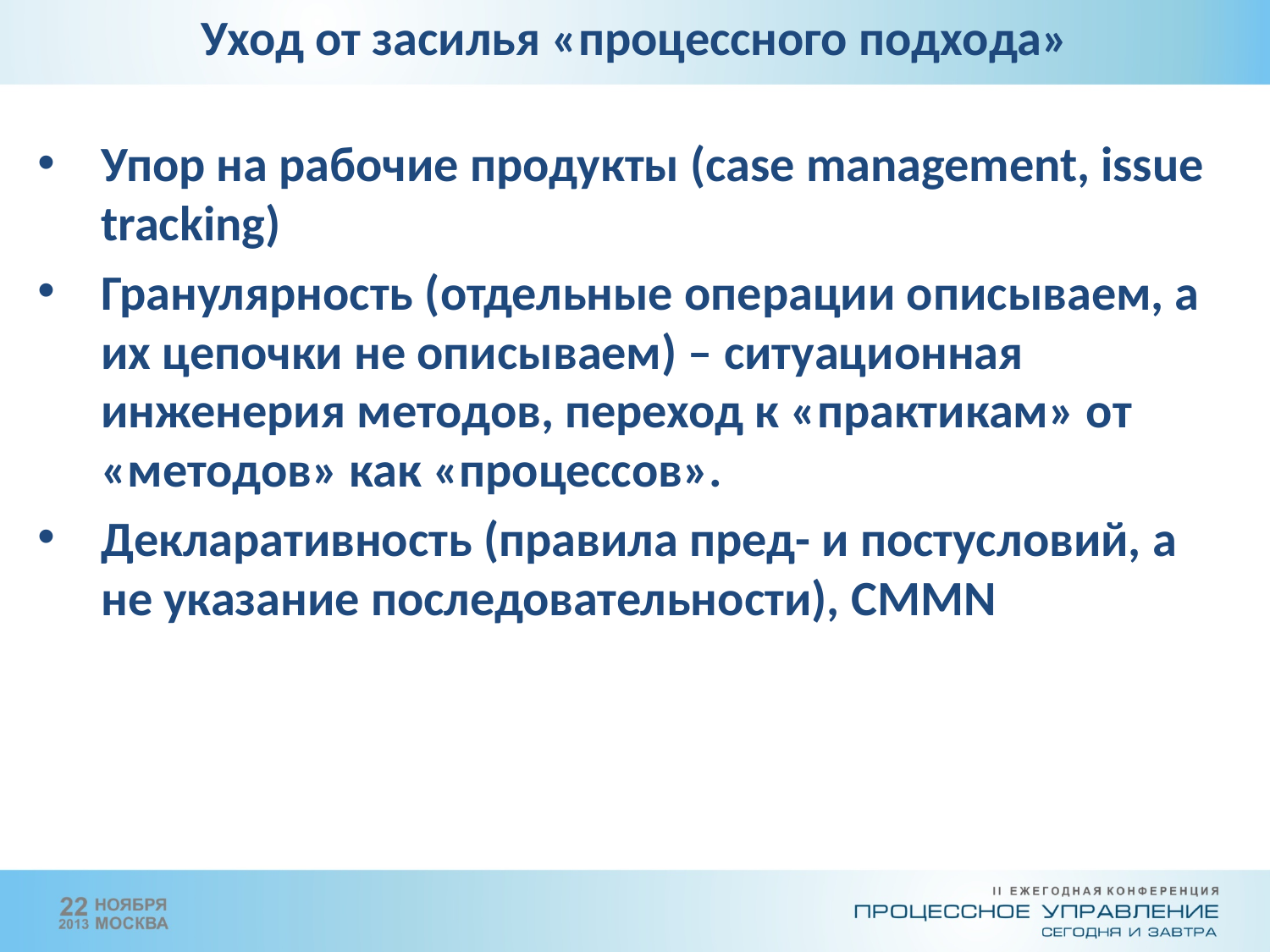

Уход от засилья «процессного подхода»
Упор на рабочие продукты (case management, issue tracking)
Гранулярность (отдельные операции описываем, а их цепочки не описываем) – ситуационная инженерия методов, переход к «практикам» от «методов» как «процессов».
Декларативность (правила пред- и постусловий, а не указание последовательности), CMMN